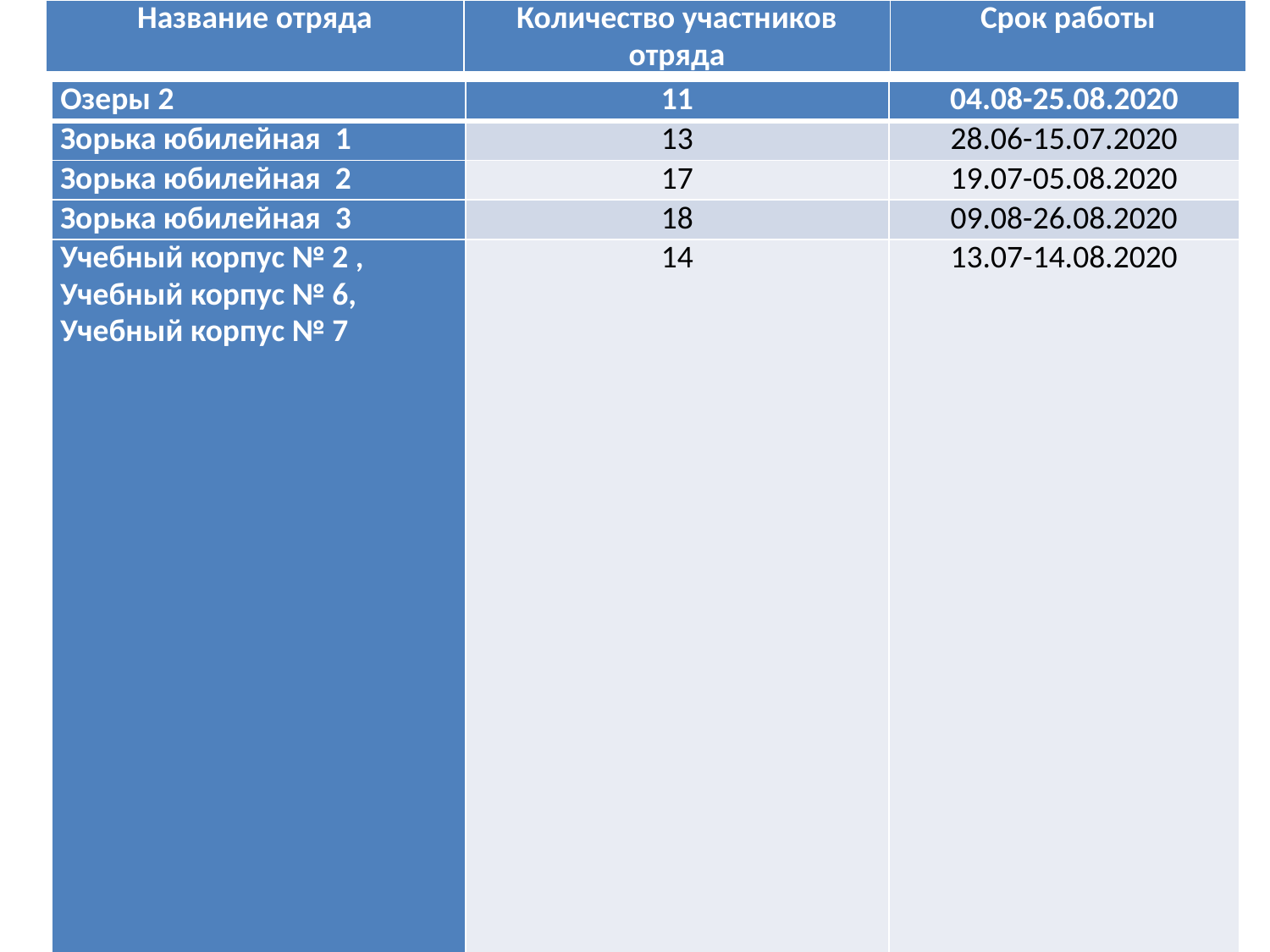

| Название отряда | Количество участников отряда | Срок работы |
| --- | --- | --- |
#
| Озеры 2 | 11 | 04.08-25.08.2020 |
| --- | --- | --- |
| Зорька юбилейная 1 | 13 | 28.06-15.07.2020 |
| Зорька юбилейная 2 | 17 | 19.07-05.08.2020 |
| Зорька юбилейная 3 | 18 | 09.08-26.08.2020 |
| Учебный корпус № 2 , Учебный корпус № 6, Учебный корпус № 7 | 14 | 13.07-14.08.2020 |
| Общежитие № 2 | 10 | 13.07-14.08.2020 |
| Общежитие № 3 | 20 | 13.07-14.08.2020 |
| Общежитие № 4 | 18 | 13.07-14.08.2020 |
| Общежитие № 5 | 18 | 13.07-14.08.2020 |
| Общежитие Дубко | 20 | 06.07-25.08.2020 |
| Атлант | 10 | 29.06-21.08.2020 |
| БелАЭС | 9 | 29.06-26.08.2020 |
| Гродномелиоводхоз | 19 | 22 06-20 07.2020 |
| Гроднопромстрой 1 | 10 | 13.07-30.08.2020 |
| Гроднопромстрой 2 | 21 | 13.07-30.08.2020 |
| Гроднопромстрой (УМСР №134) | 20 | 06.07-06.08.2020 |
| Гродножилстрой | 20 | 20.07 – 30.08.2020 |